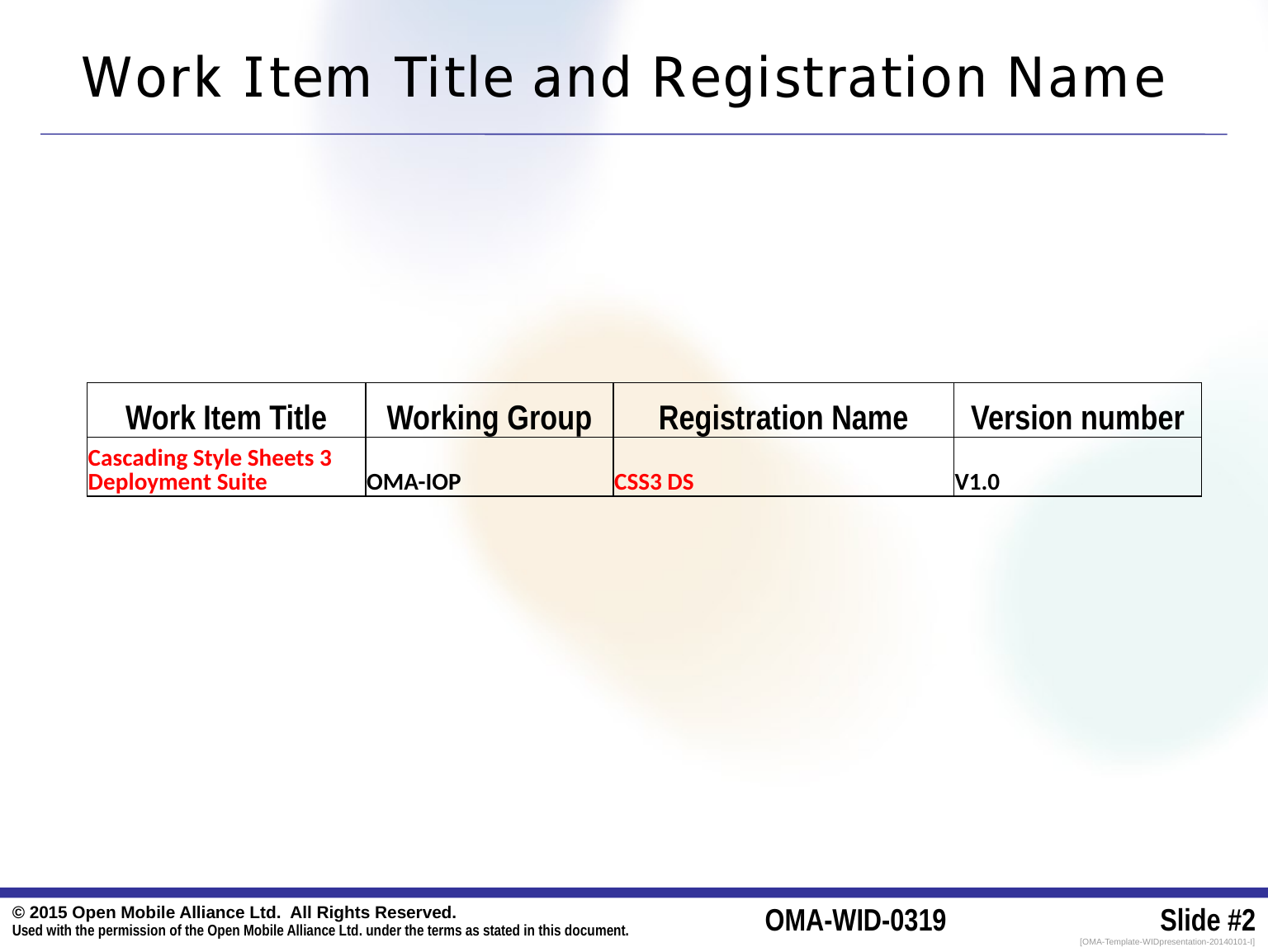

# Work Item Title and Registration Name
| Work Item Title | Working Group | Registration Name | Version number |
| --- | --- | --- | --- |
| Cascading Style Sheets 3 Deployment Suite | OMA-IOP | CSS3 DS | V1.0 |